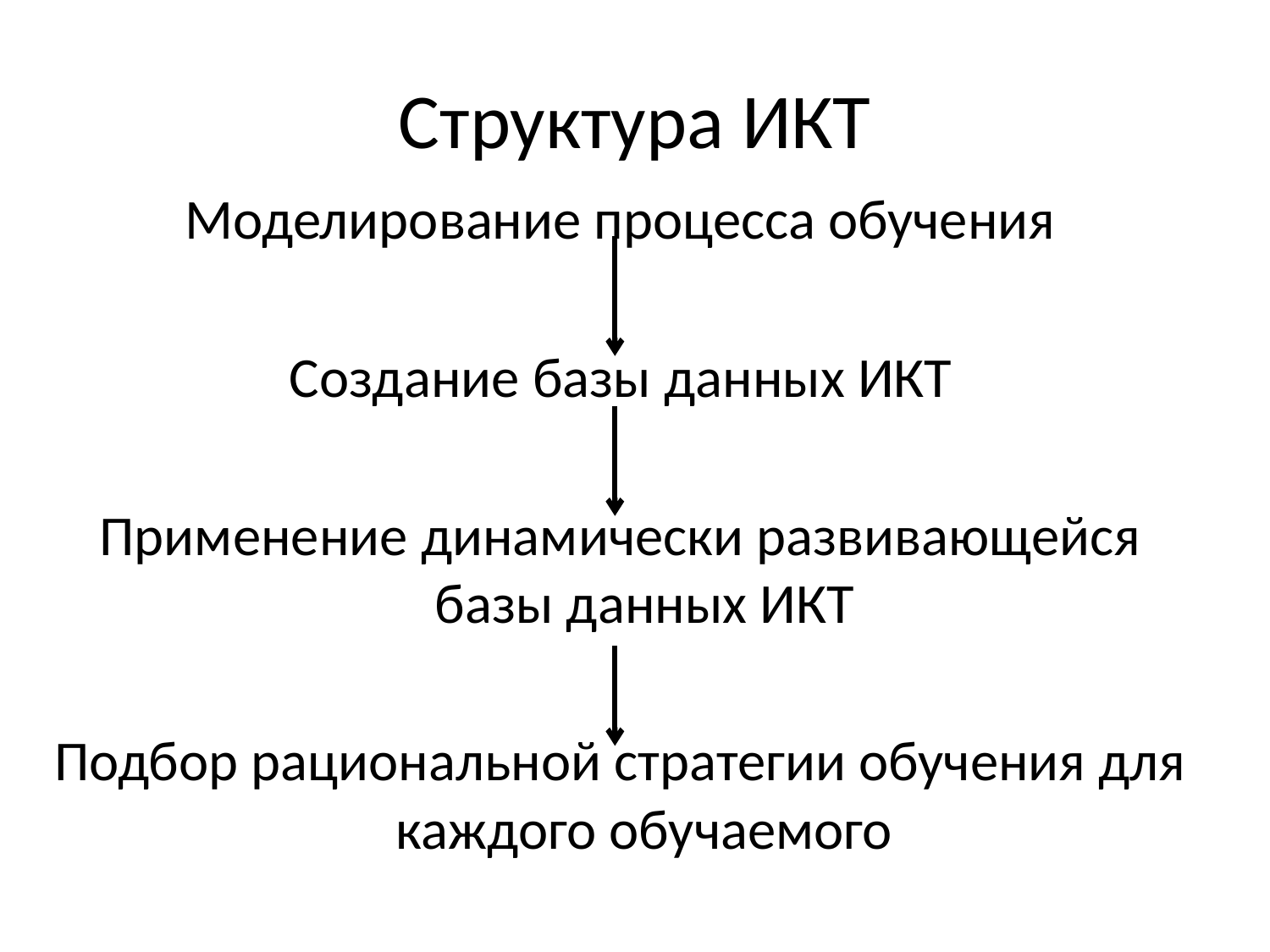

# Структура ИКТ
Моделирование процесса обучения

Создание базы данных ИКТ

Применение динамически развивающейся базы данных ИКТ

Подбор рациональной стратегии обучения для каждого обучаемого